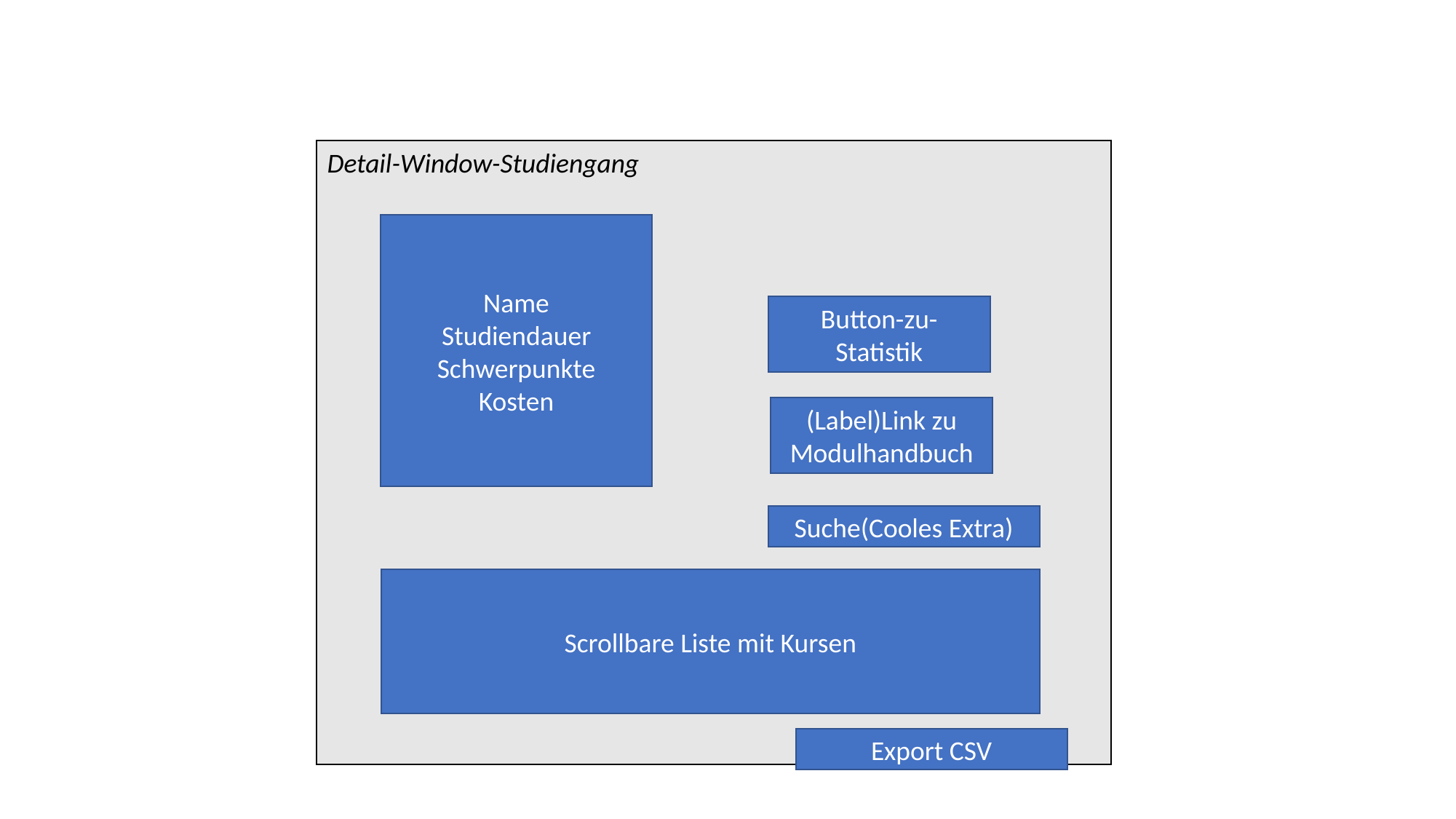

Detail-Window-Studiengang
Name
Studiendauer
Schwerpunkte
Kosten
Button-zu-Statistik
(Label)Link zu Modulhandbuch
Suche(Cooles Extra)
Scrollbare Liste mit Kursen
Export CSV